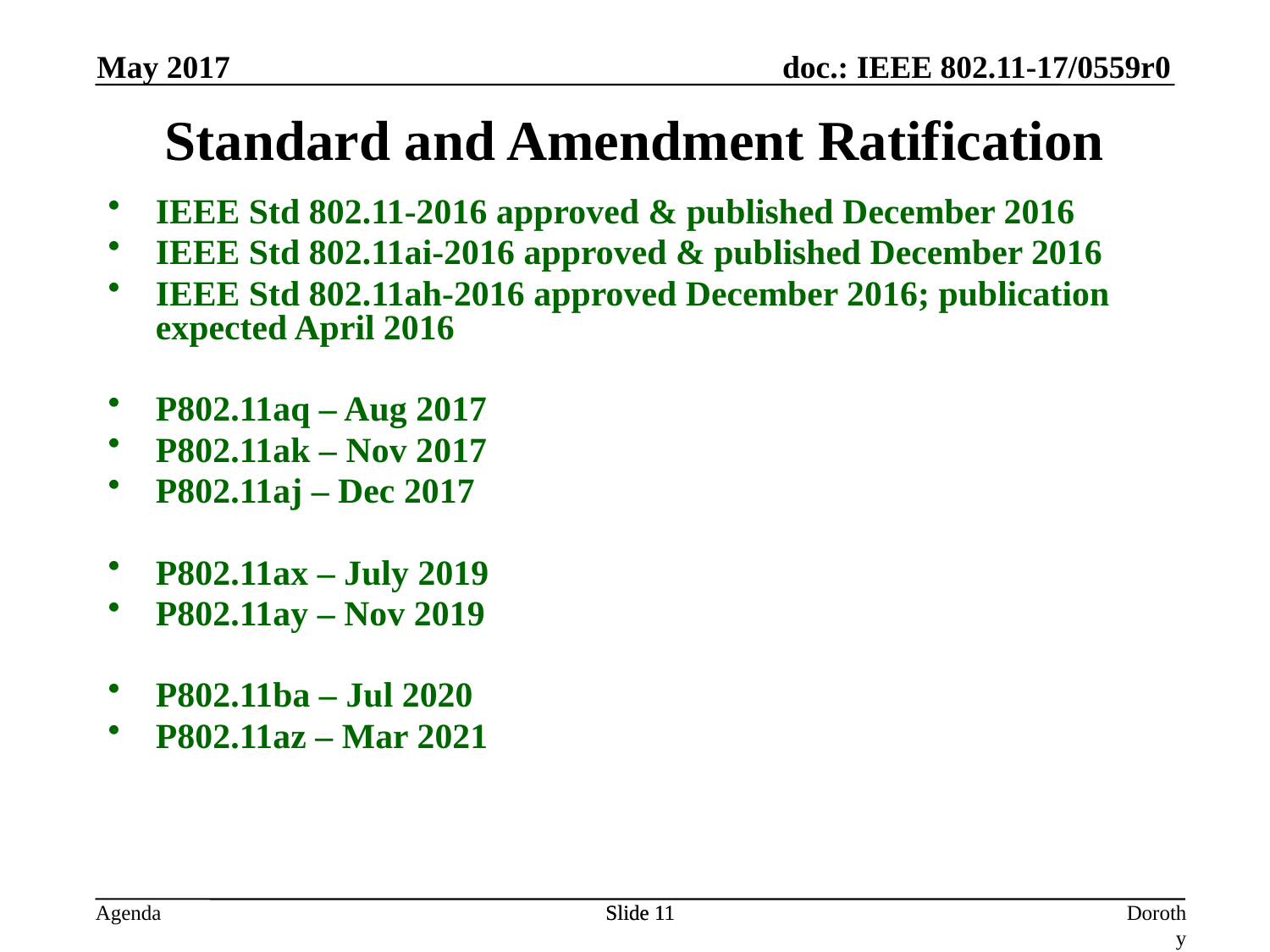

May 2017
Standard and Amendment Ratification
IEEE Std 802.11-2016 approved & published December 2016
IEEE Std 802.11ai-2016 approved & published December 2016
IEEE Std 802.11ah-2016 approved December 2016; publication expected April 2016

P802.11aq – Aug 2017
P802.11ak – Nov 2017
P802.11aj – Dec 2017

P802.11ax – July 2019
P802.11ay – Nov 2019

P802.11ba – Jul 2020
P802.11az – Mar 2021

Slide 11
Slide 11
Dorothy Stanley, HP Enterprise